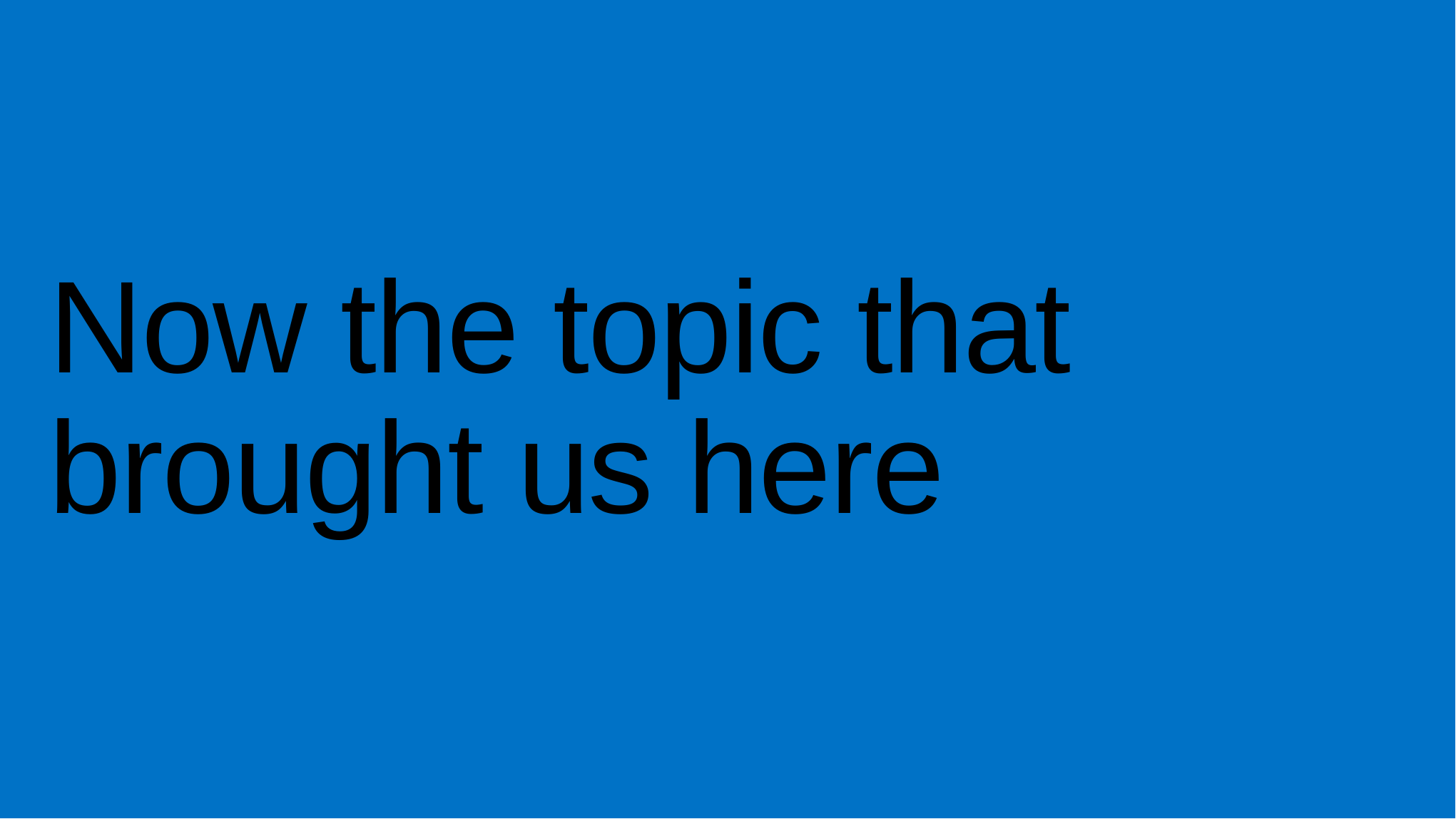

# Now the topic that brought us here